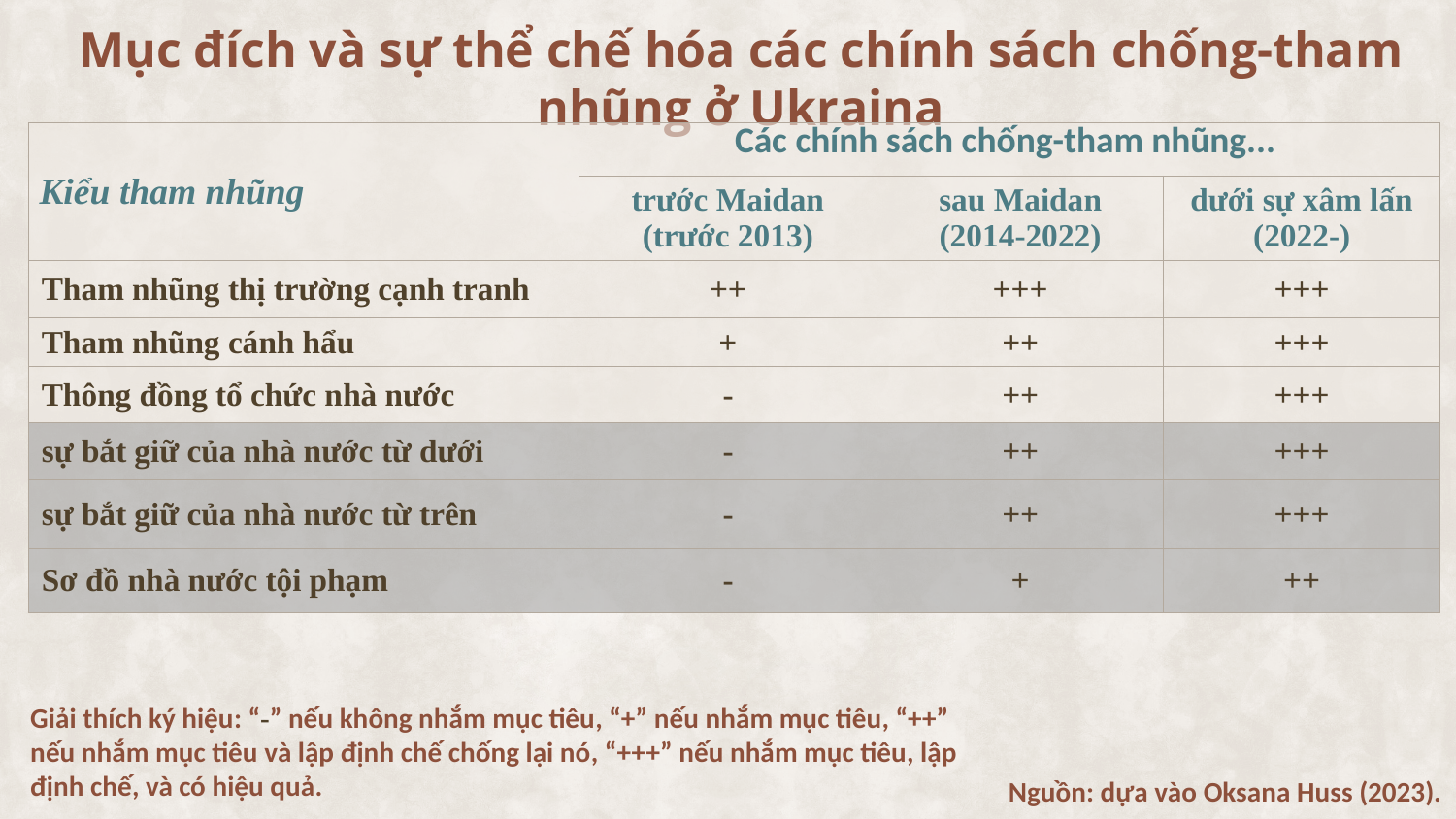

# Mục đích và sự thể chế hóa các chính sách chống-tham nhũng ở Ukraina
| Kiểu tham nhũng | Các chính sách chống-tham nhũng... |  |  |
| --- | --- | --- | --- |
|  | trước Maidan (trước 2013) | sau Maidan (2014-2022) | dưới sự xâm lấn (2022-) |
| Tham nhũng thị trường cạnh tranh | ++ | +++ | +++ |
| Tham nhũng cánh hẩu | + | ++ | +++ |
| Thông đồng tổ chức nhà nước | - | ++ | +++ |
| sự bắt giữ của nhà nước từ dưới | - | ++ | +++ |
| sự bắt giữ của nhà nước từ trên | - | ++ | +++ |
| Sơ đồ nhà nước tội phạm | - | + | ++ |
Giải thích ký hiệu: “-” nếu không nhắm mục tiêu, “+” nếu nhắm mục tiêu, “++” nếu nhắm mục tiêu và lập định chế chống lại nó, “+++” nếu nhắm mục tiêu, lập định chế, và có hiệu quả.
Nguồn: dựa vào Oksana Huss (2023).